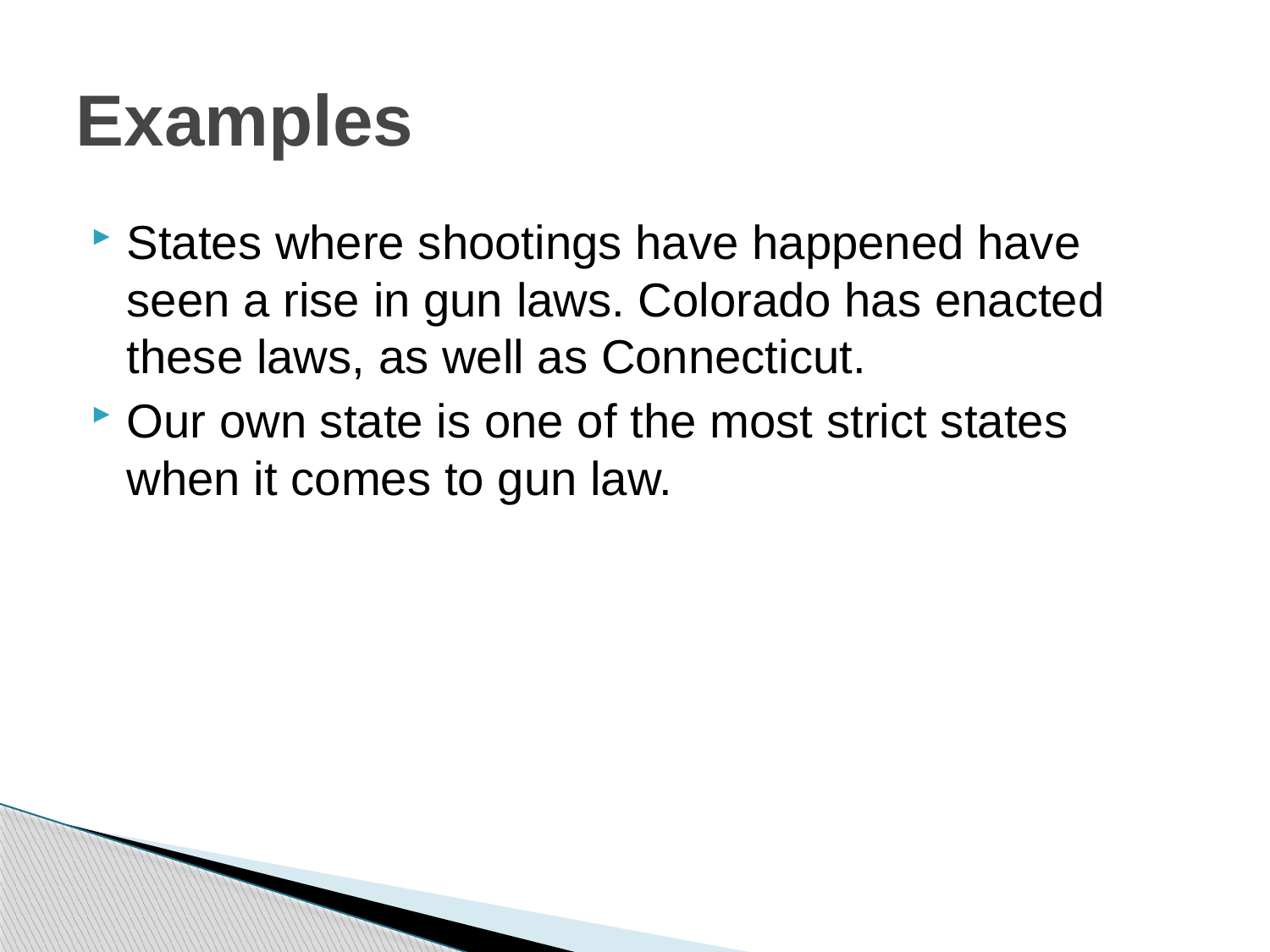

# Examples
States where shootings have happened have seen a rise in gun laws. Colorado has enacted these laws, as well as Connecticut.
Our own state is one of the most strict states when it comes to gun law.